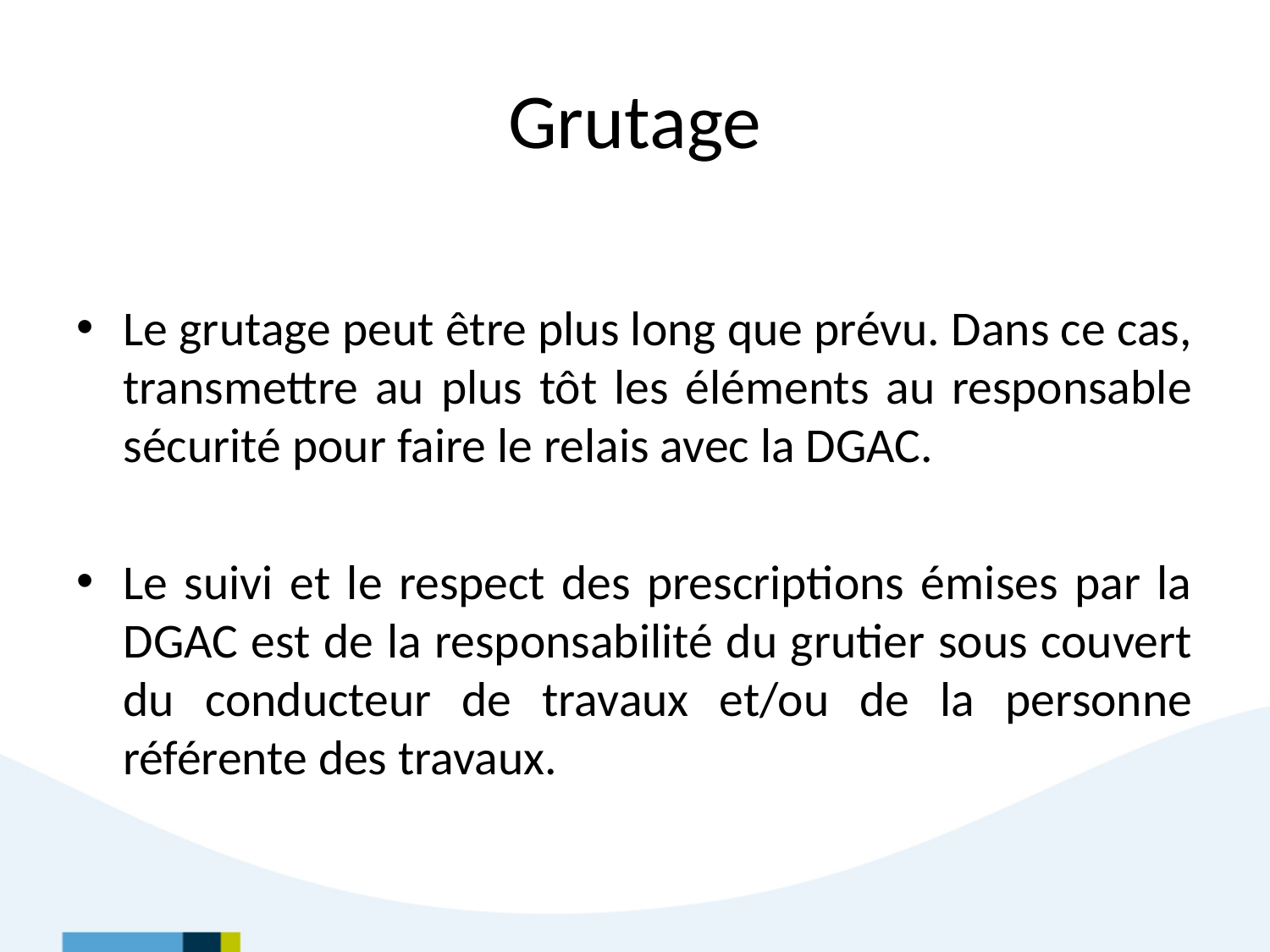

# Grutage

Le grutage peut être plus long que prévu. Dans ce cas, transmettre au plus tôt les éléments au responsable sécurité pour faire le relais avec la DGAC.

Le suivi et le respect des prescriptions émises par la DGAC est de la responsabilité du grutier sous couvert du conducteur de travaux et/ou de la personne référente des travaux.